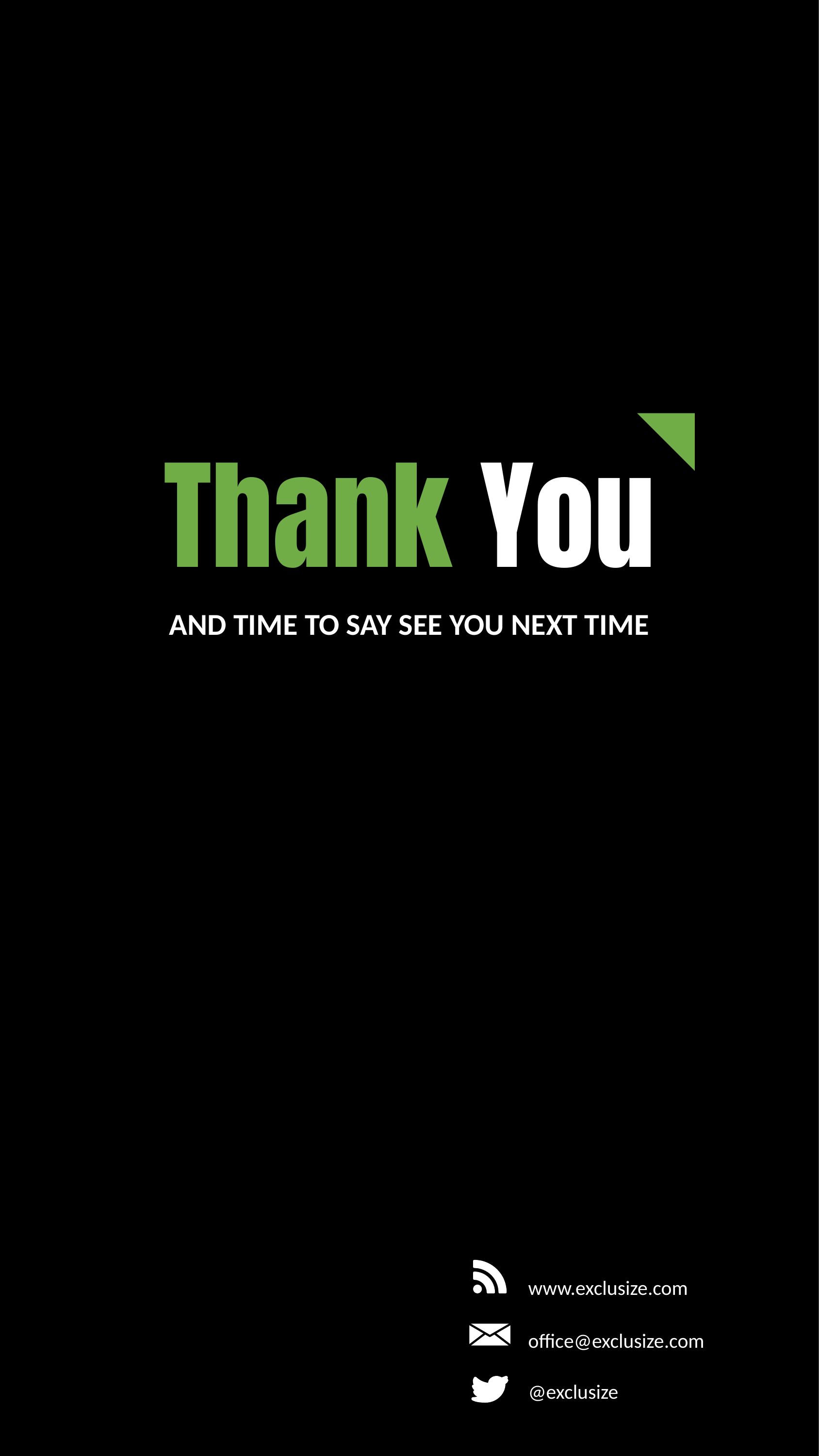

Thank You
AND TIME TO SAY SEE YOU NEXT TIME

www.exclusize.com
office@exclusize.com

@exclusize